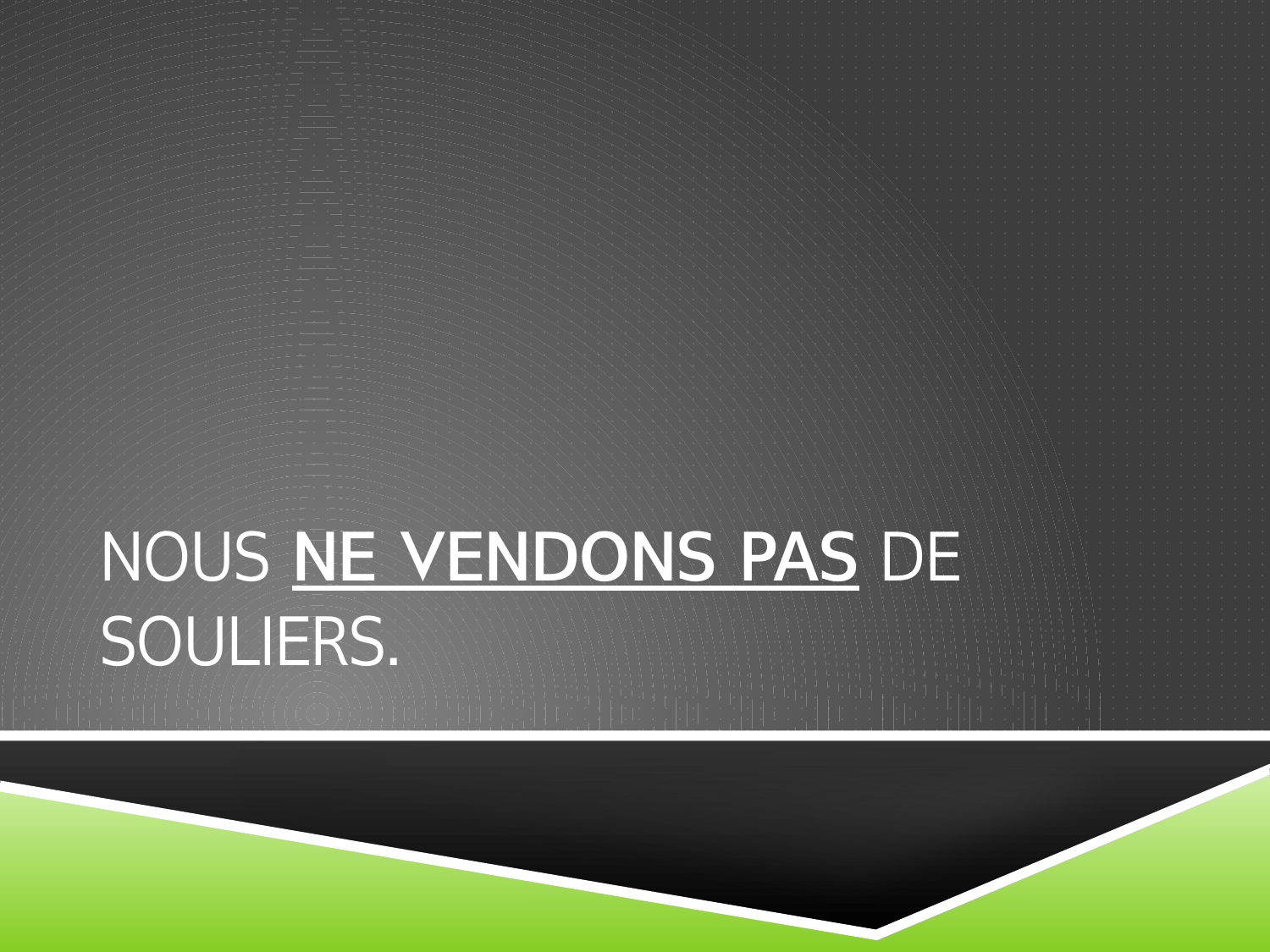

# Nous ne vendons pas de souliers.